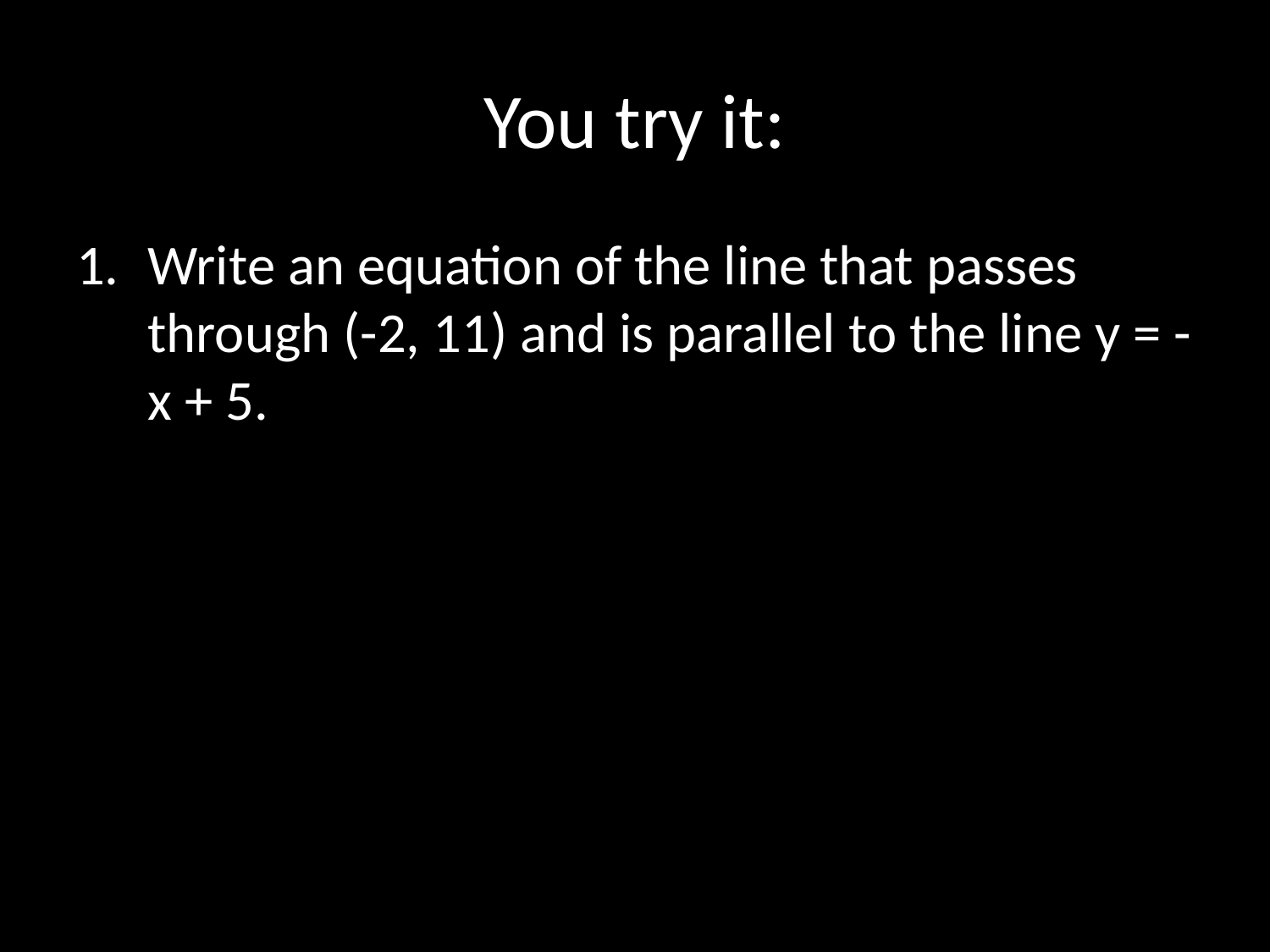

# You try it:
Write an equation of the line that passes through (-2, 11) and is parallel to the line y = -x + 5.